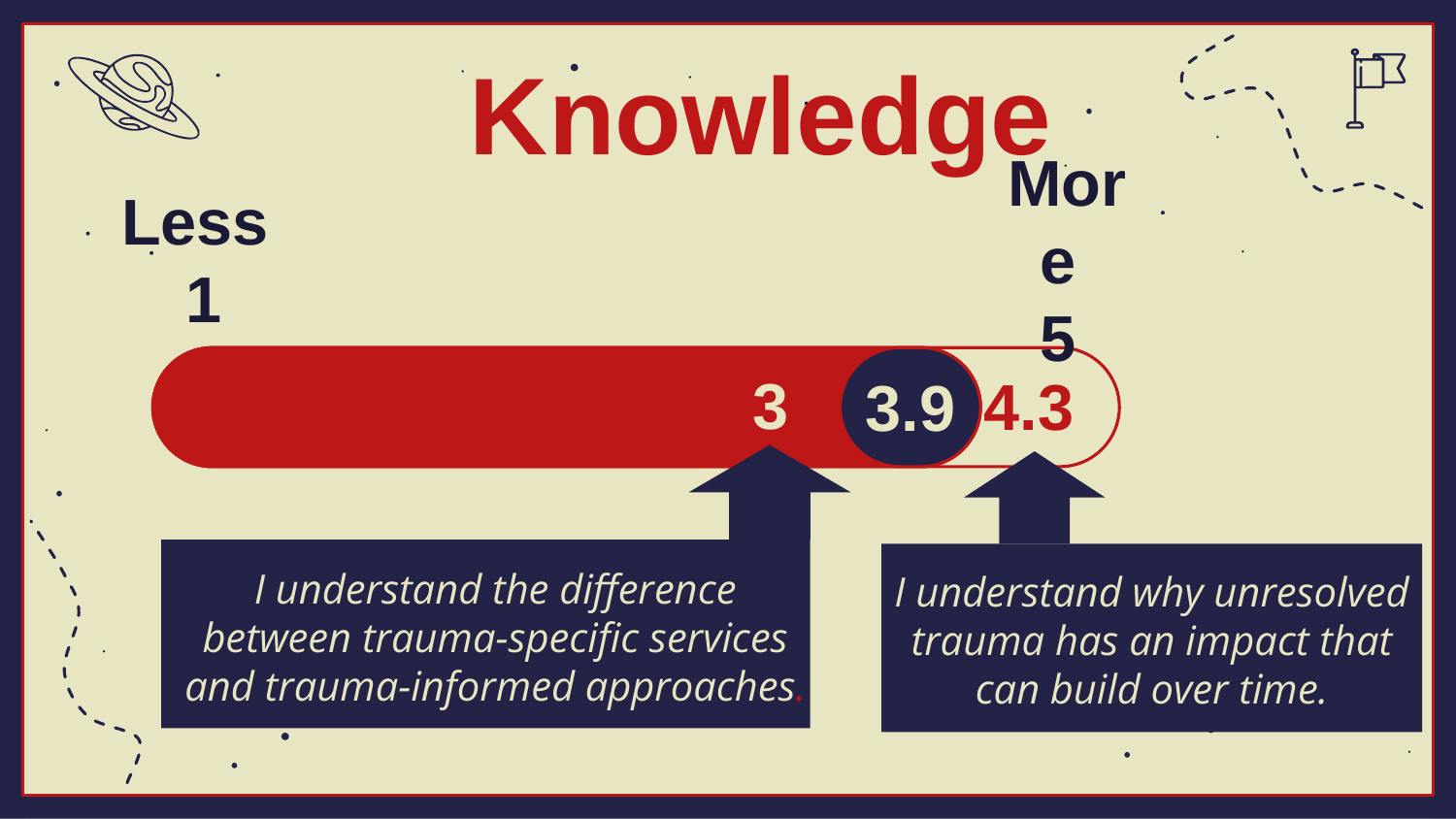

# Knowledge

Less
1
More
5

3
4.3
3.9

I understand why unresolved trauma has an impact that can build over time.

I understand the difference between trauma-specific services and trauma-informed approaches.